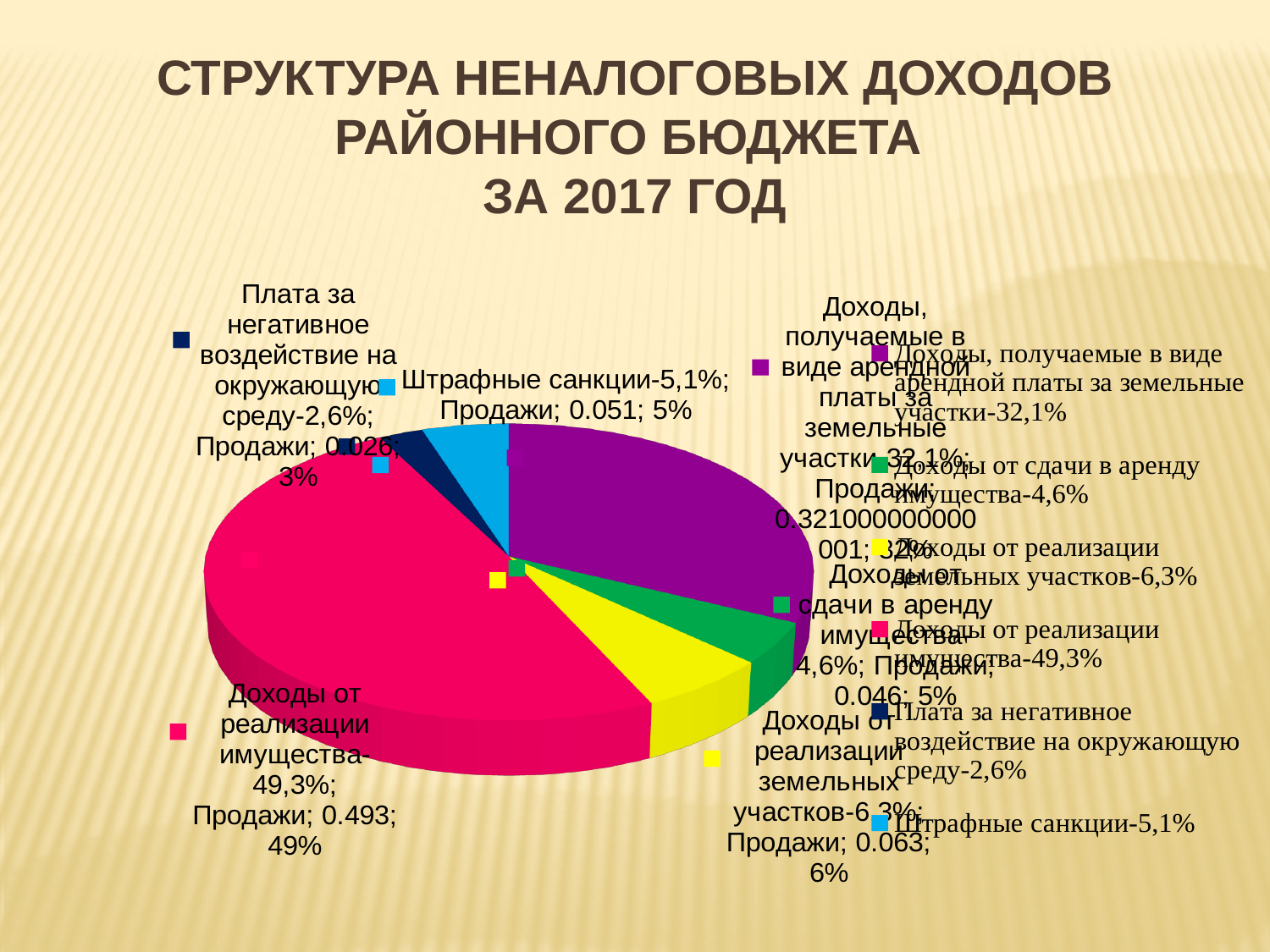

СТРУКТУРА НЕНАЛОГОВЫХ ДОХОДОВ РАЙОННОГО БЮДЖЕТА
ЗА 2017 ГОД

[unsupported chart]